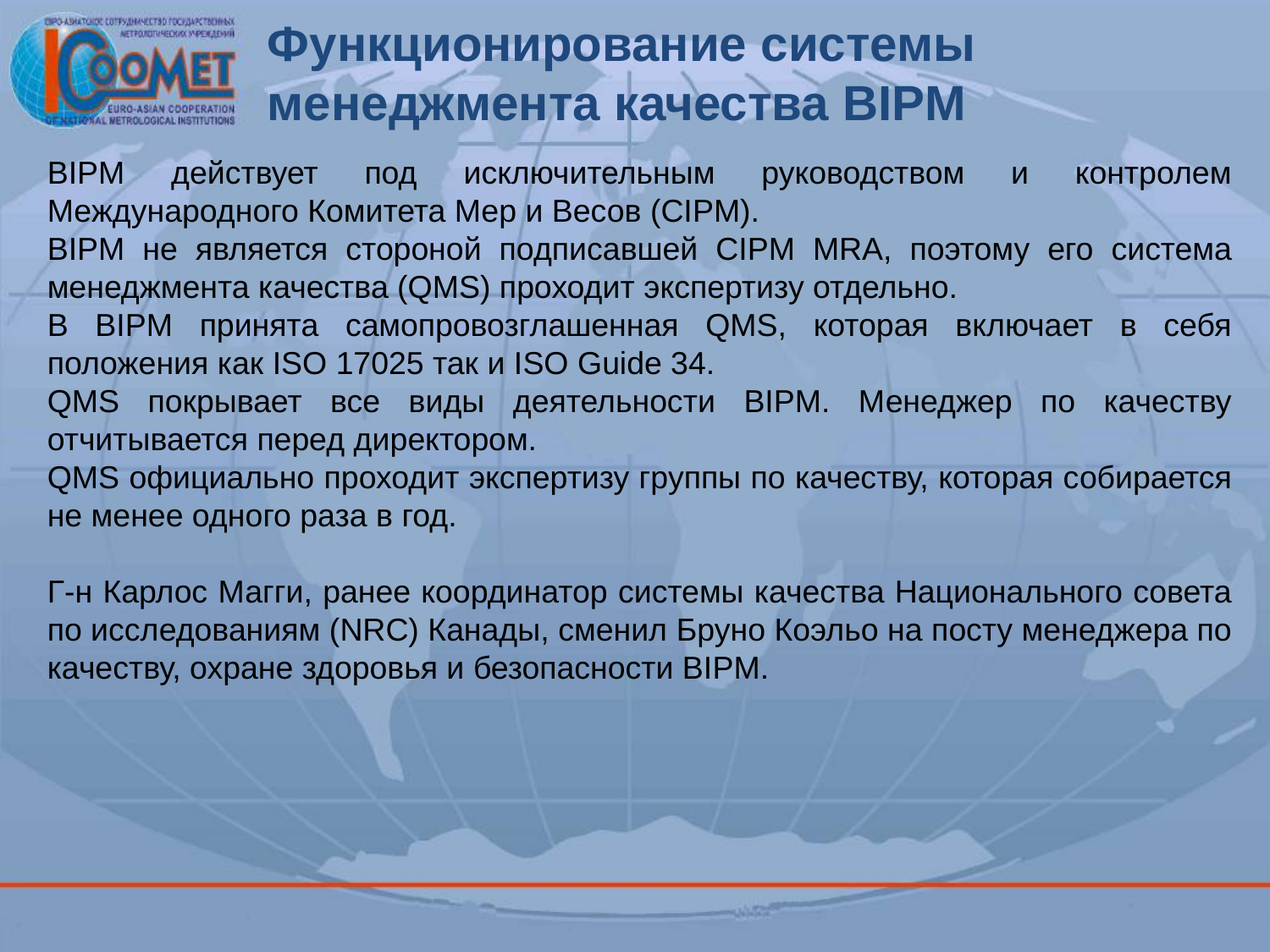

Функционирование системы менеджмента качества BIPM
BIPM действует под исключительным руководством и контролем Международного Комитета Мер и Весов (CIPM).
BIPM не является стороной подписавшей CIPM MRA, поэтому его система менеджмента качества (QMS) проходит экспертизу отдельно.
В BIPM принята самопровозглашенная QMS, которая включает в себя положения как ISO 17025 так и ISO Guide 34.
QMS покрывает все виды деятельности BIPM. Менеджер по качеству отчитывается перед директором.
QMS официально проходит экспертизу группы по качеству, которая собирается не менее одного раза в год.

Г-н Карлос Магги, ранее координатор системы качества Национального совета по исследованиям (NRC) Канады, сменил Бруно Коэльо на посту менеджера по качеству, охране здоровья и безопасности BIPM.